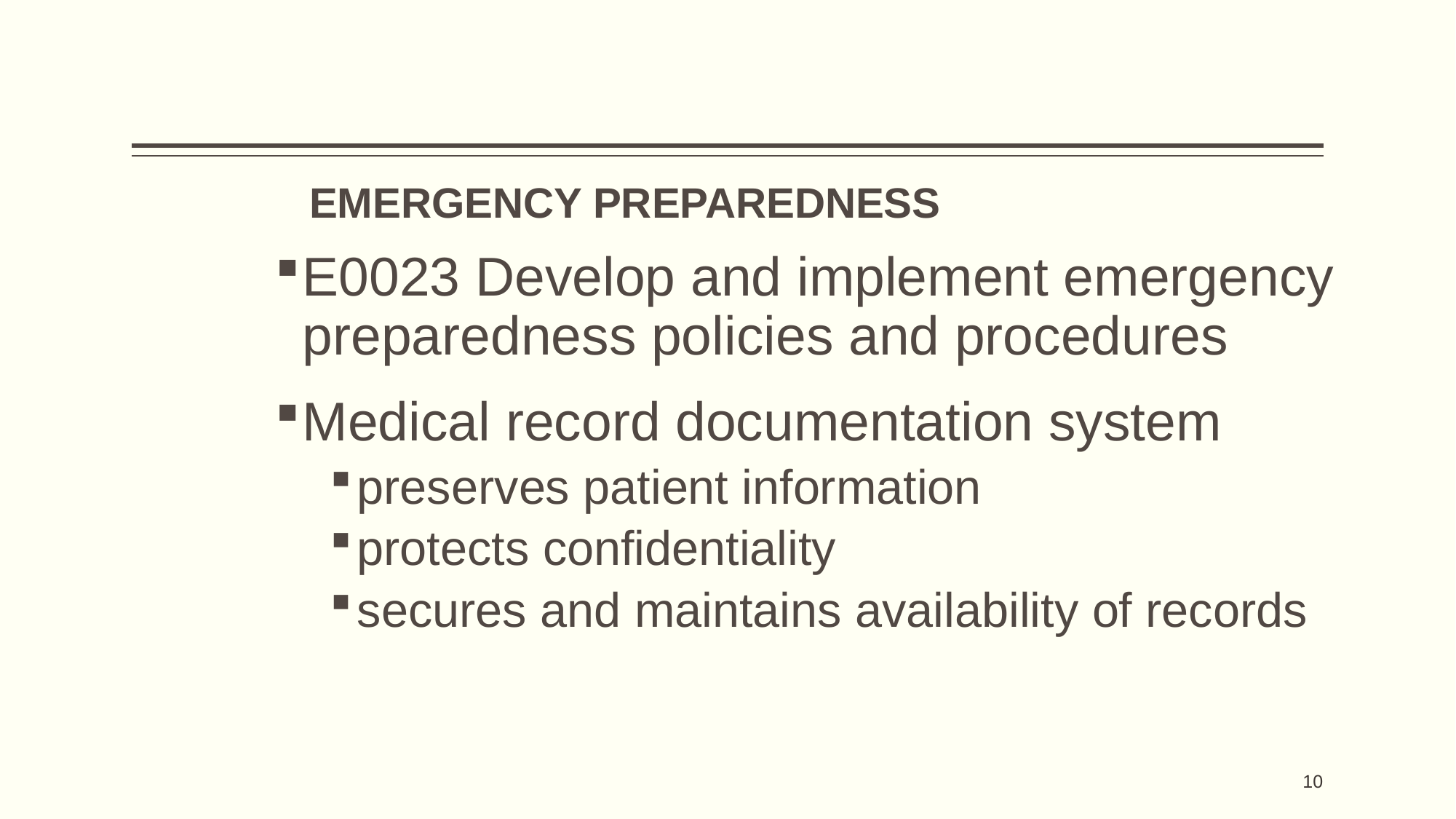

# EMERGENCY PREPAREDNESS

E0023 Develop and implement emergency preparedness policies and procedures
Medical record documentation system
preserves patient information
protects confidentiality
secures and maintains availability of records

10